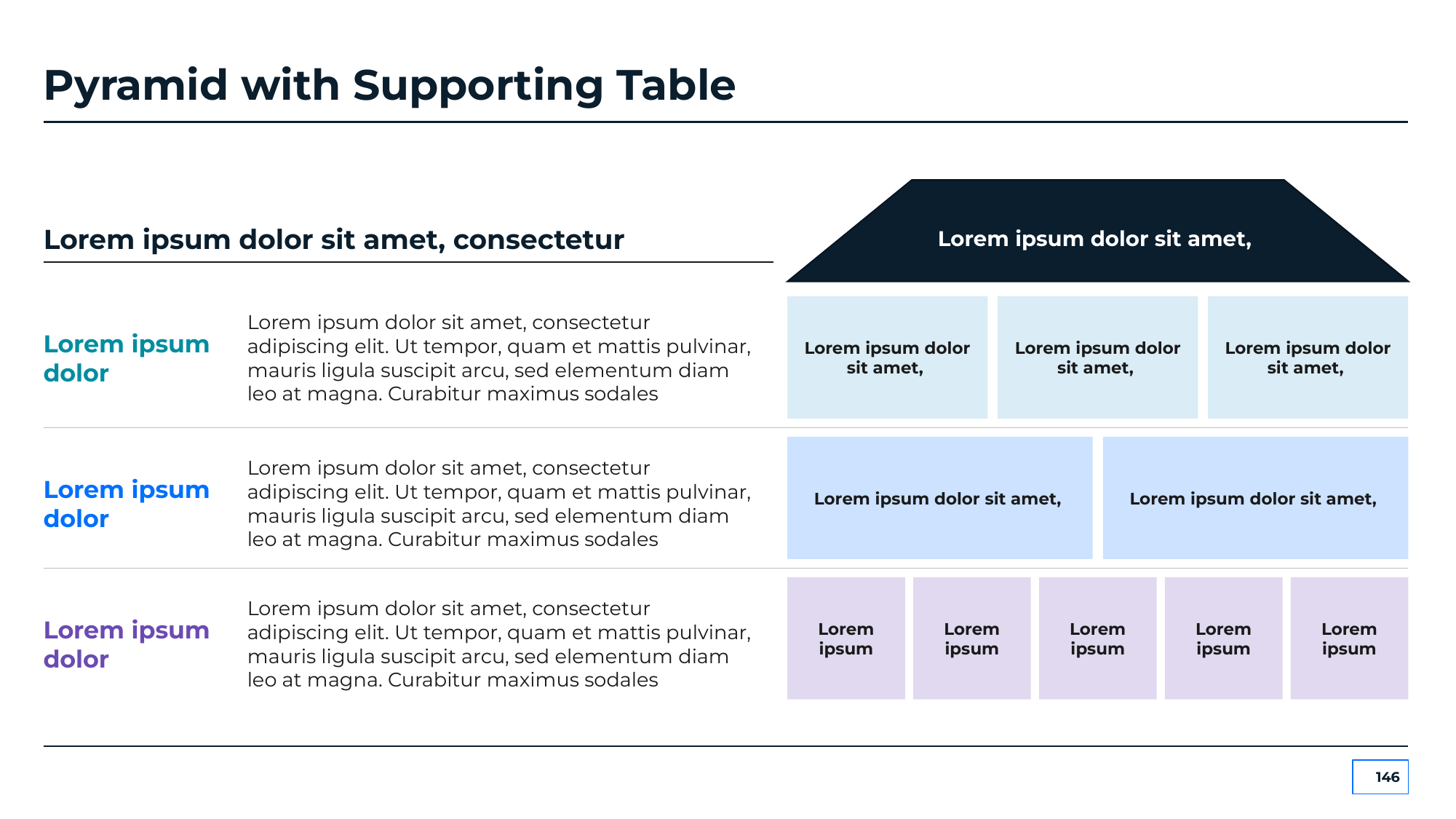

# Pyramid with Supporting Table

Lorem ipsum dolor sit amet,
Lorem ipsum dolor sit amet, consectetur
Lorem ipsum dolor sit amet,
Lorem ipsum dolor sit amet,
Lorem ipsum dolor sit amet,
Lorem ipsum dolor
Lorem ipsum dolor sit amet, consectetur adipiscing elit. Ut tempor, quam et mattis pulvinar, mauris ligula suscipit arcu, sed elementum diam leo at magna. Curabitur maximus sodales
Lorem ipsum dolor sit amet,
Lorem ipsum dolor sit amet,
Lorem ipsum dolor
Lorem ipsum dolor sit amet, consectetur adipiscing elit. Ut tempor, quam et mattis pulvinar, mauris ligula suscipit arcu, sed elementum diam leo at magna. Curabitur maximus sodales
Lorem ipsum
Lorem ipsum
Lorem ipsum
Lorem ipsum
Lorem ipsum
Lorem ipsum dolor
Lorem ipsum dolor sit amet, consectetur adipiscing elit. Ut tempor, quam et mattis pulvinar, mauris ligula suscipit arcu, sed elementum diam leo at magna. Curabitur maximus sodales
146